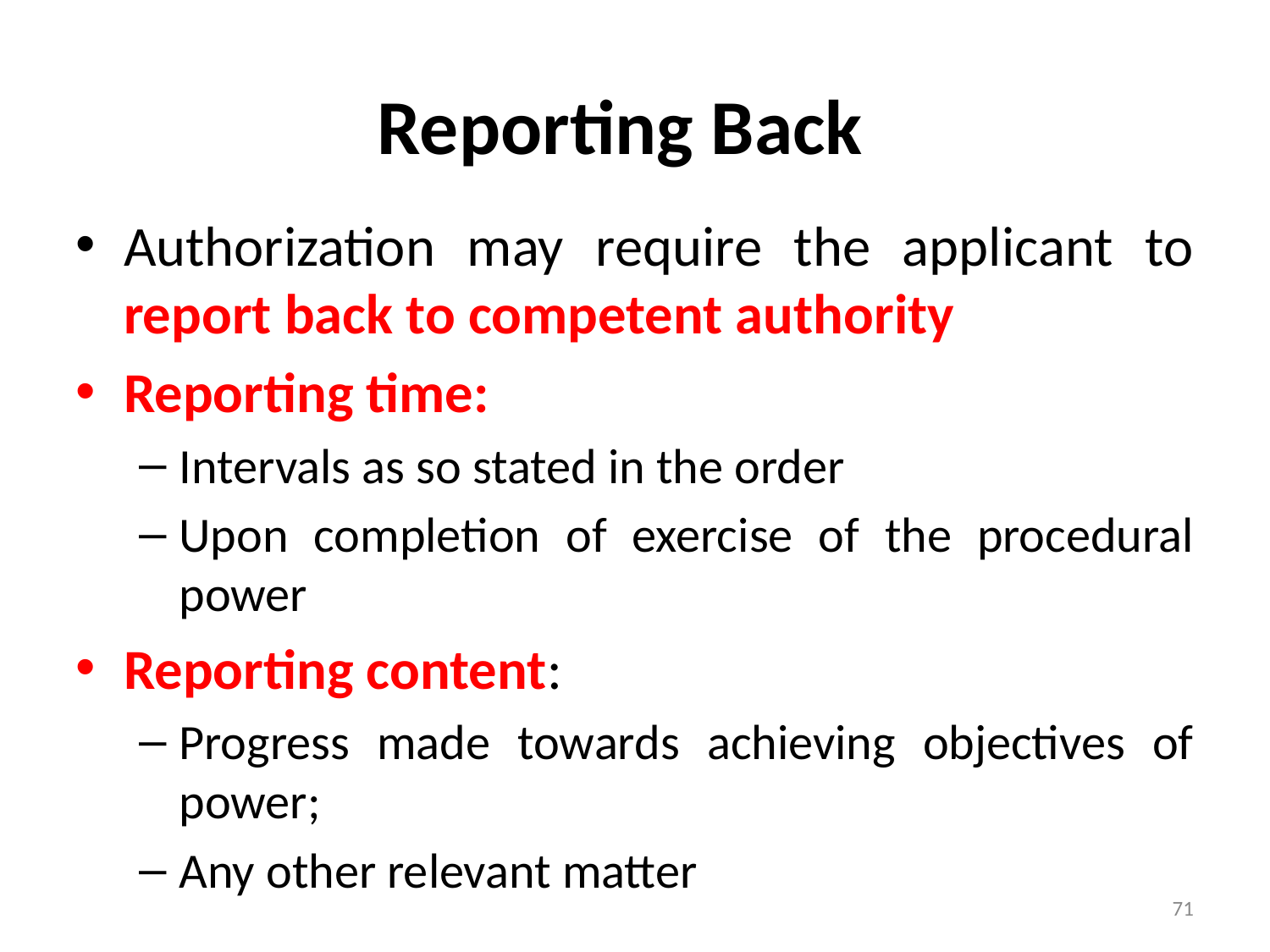

# Reporting Back

Authorization may require the applicant to report back to competent authority
Reporting time:
Intervals as so stated in the order
Upon completion of exercise of the procedural power
Reporting content:
Progress made towards achieving objectives of power;
Any other relevant matter

71